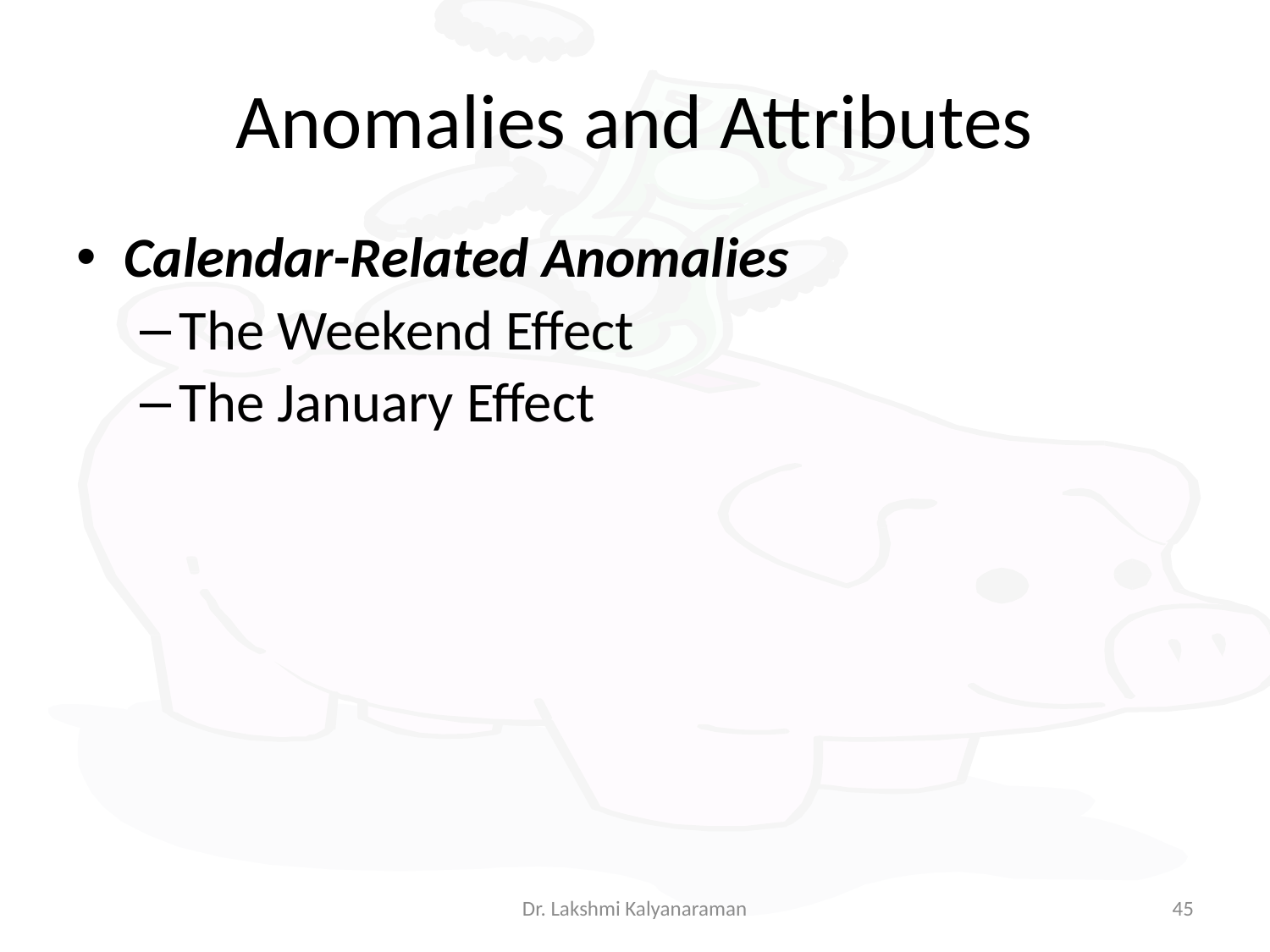

# Anomalies and Attributes
Calendar-Related Anomalies
The Weekend Effect
The January Effect
Dr. Lakshmi Kalyanaraman
45